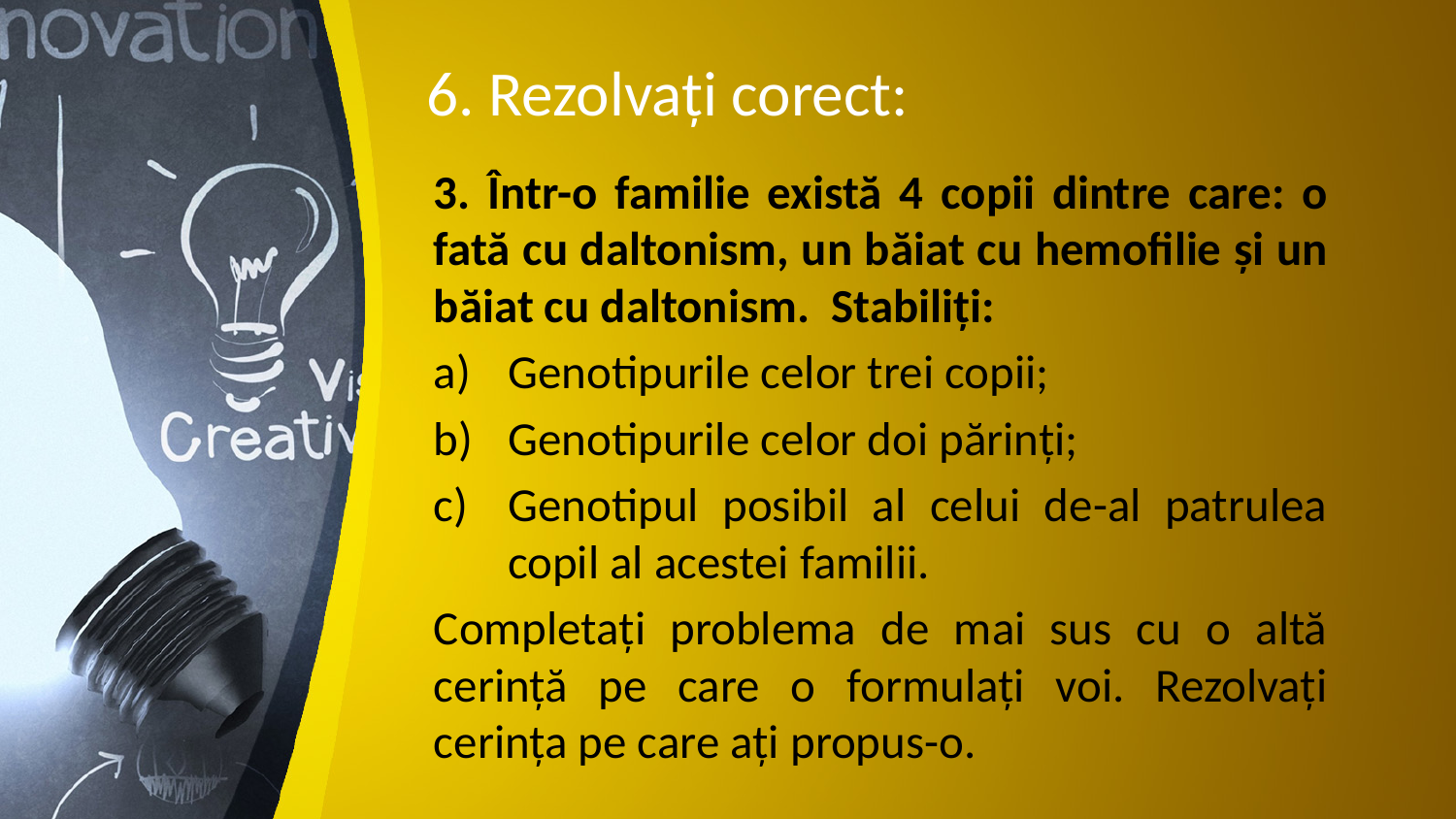

# 6. Rezolvați corect:
3. Într-o familie există 4 copii dintre care: o fată cu daltonism, un băiat cu hemofilie și un băiat cu daltonism.  Stabiliți:
Genotipurile celor trei copii;
Genotipurile celor doi părinți;
Genotipul posibil al celui de-al patrulea copil al acestei familii.
Completați problema de mai sus cu o altă cerință pe care o formulați voi. Rezolvați cerința pe care ați propus-o.